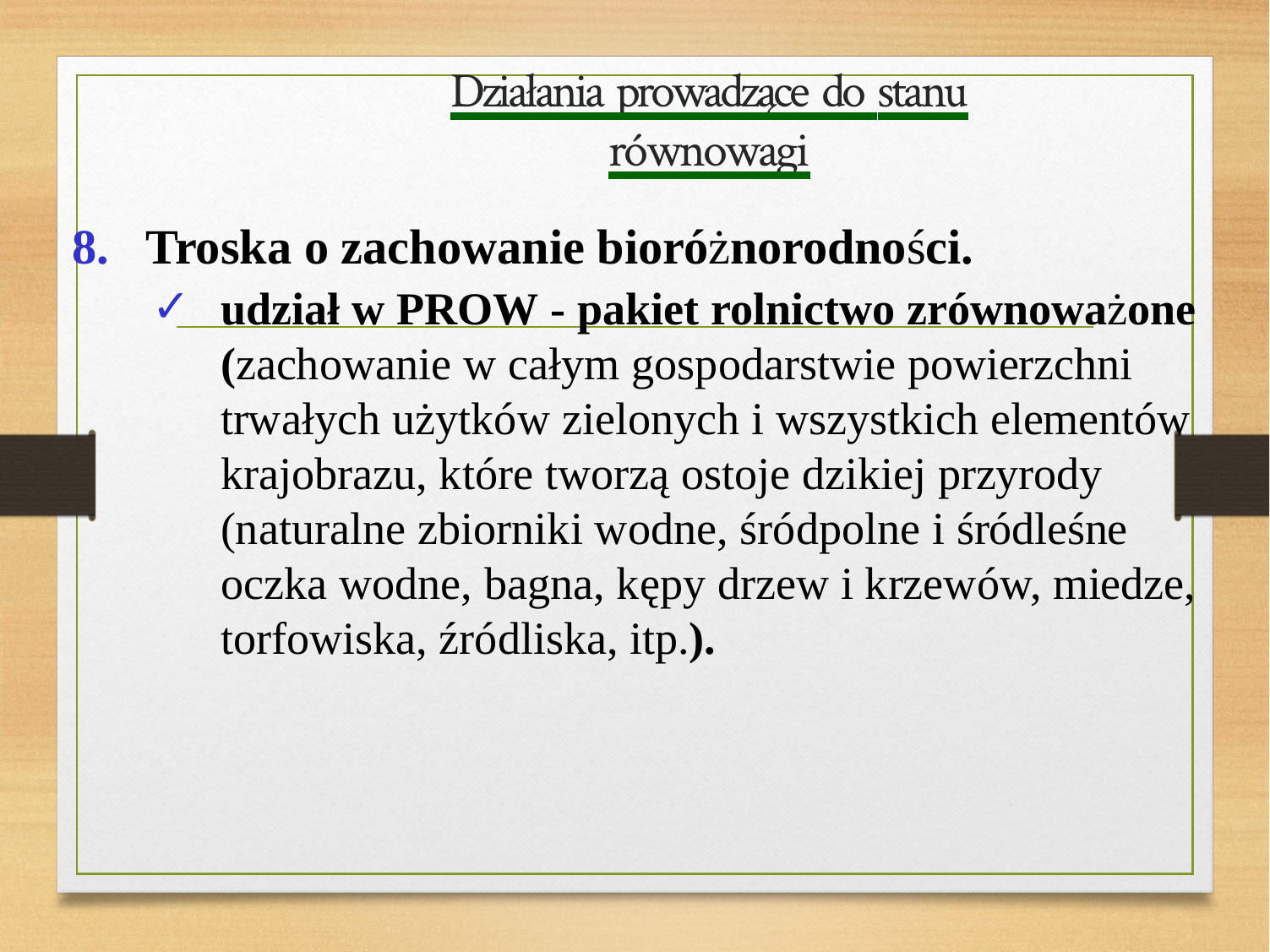

# Działania prowadzące do stanu równowagi
Troska o zachowanie bioróżnorodności.
udział w PROW - pakiet rolnictwo zrównoważone (zachowanie w całym gospodarstwie powierzchni trwałych użytków zielonych i wszystkich elementów krajobrazu, które tworzą ostoje dzikiej przyrody (naturalne zbiorniki wodne, śródpolne i śródleśne oczka wodne, bagna, kępy drzew i krzewów, miedze, torfowiska, źródliska, itp.).